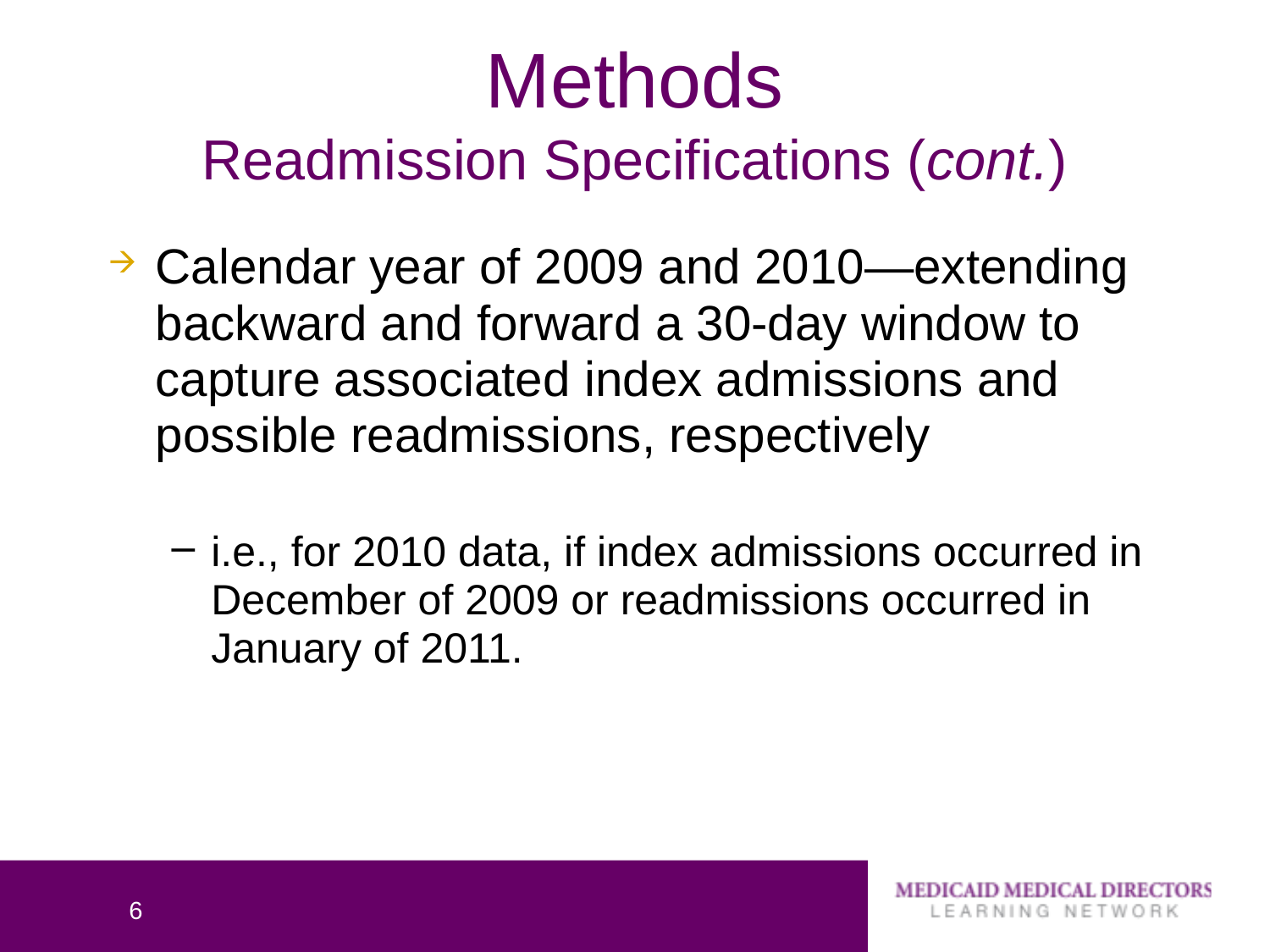

# Methods Readmission Specifications (cont.)
Calendar year of 2009 and 2010—extending backward and forward a 30-day window to capture associated index admissions and possible readmissions, respectively

i.e., for 2010 data, if index admissions occurred in December of 2009 or readmissions occurred in January of 2011.

6